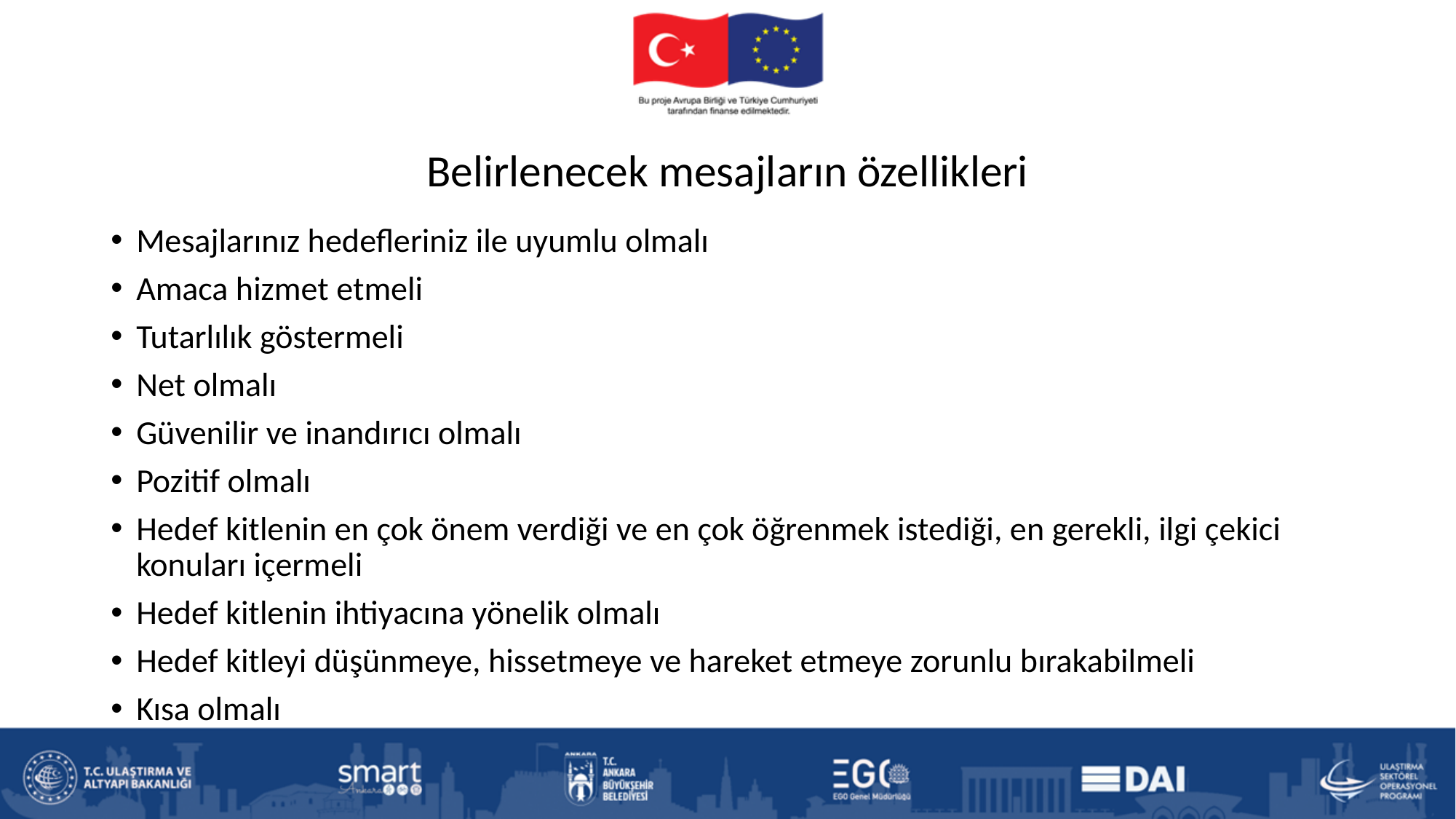

# Belirlenecek mesajların özellikleri
Mesajlarınız hedefleriniz ile uyumlu olmalı
Amaca hizmet etmeli
Tutarlılık göstermeli
Net olmalı
Güvenilir ve inandırıcı olmalı
Pozitif olmalı
Hedef kitlenin en çok önem verdiği ve en çok öğrenmek istediği, en gerekli, ilgi çekici konuları içermeli
Hedef kitlenin ihtiyacına yönelik olmalı
Hedef kitleyi düşünmeye, hissetmeye ve hareket etmeye zorunlu bırakabilmeli
Kısa olmalı